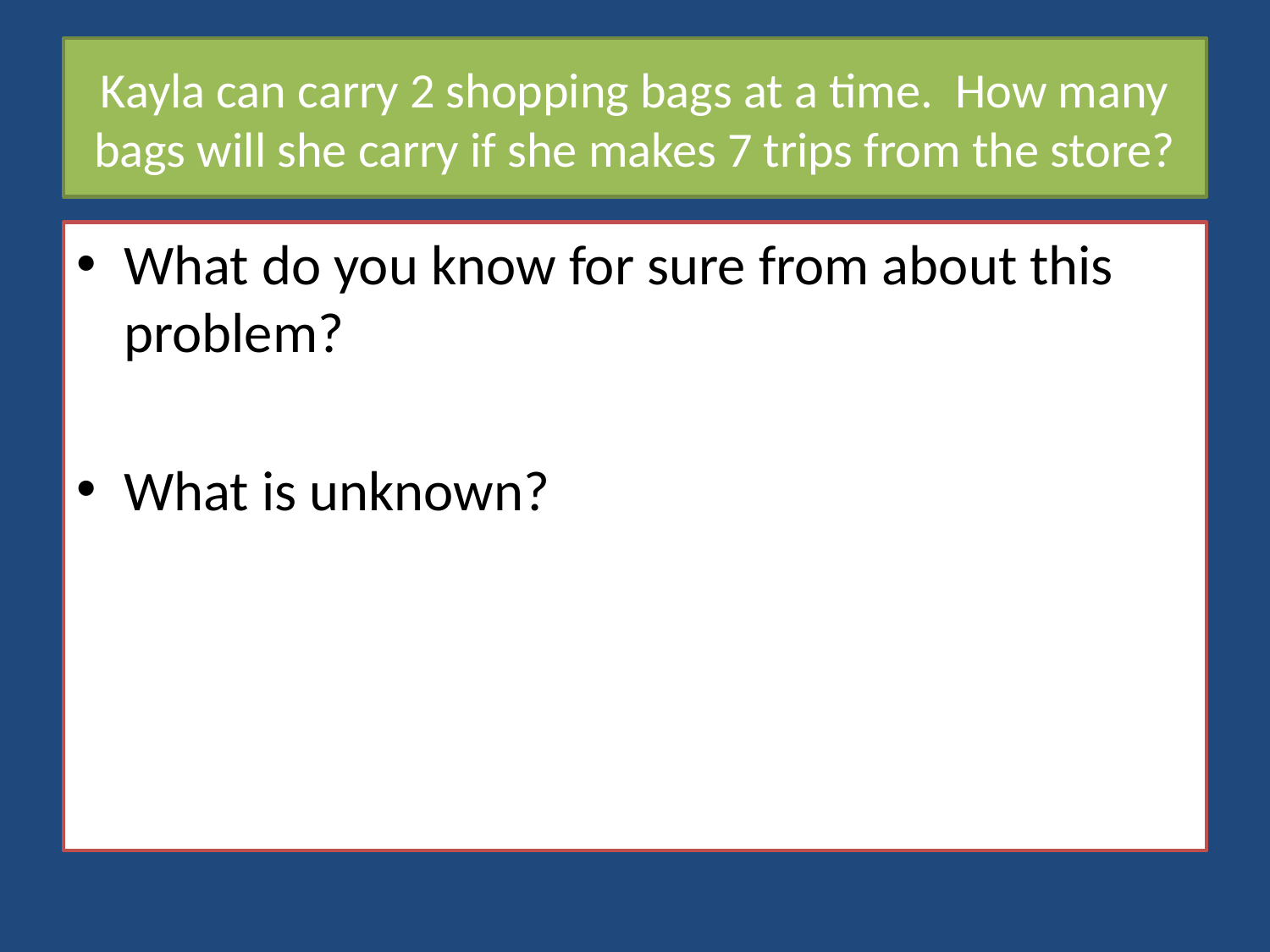

# Kayla can carry 2 shopping bags at a time.  How many bags will she carry if she makes 7 trips from the store?
What do you know for sure from about this problem?

What is unknown?